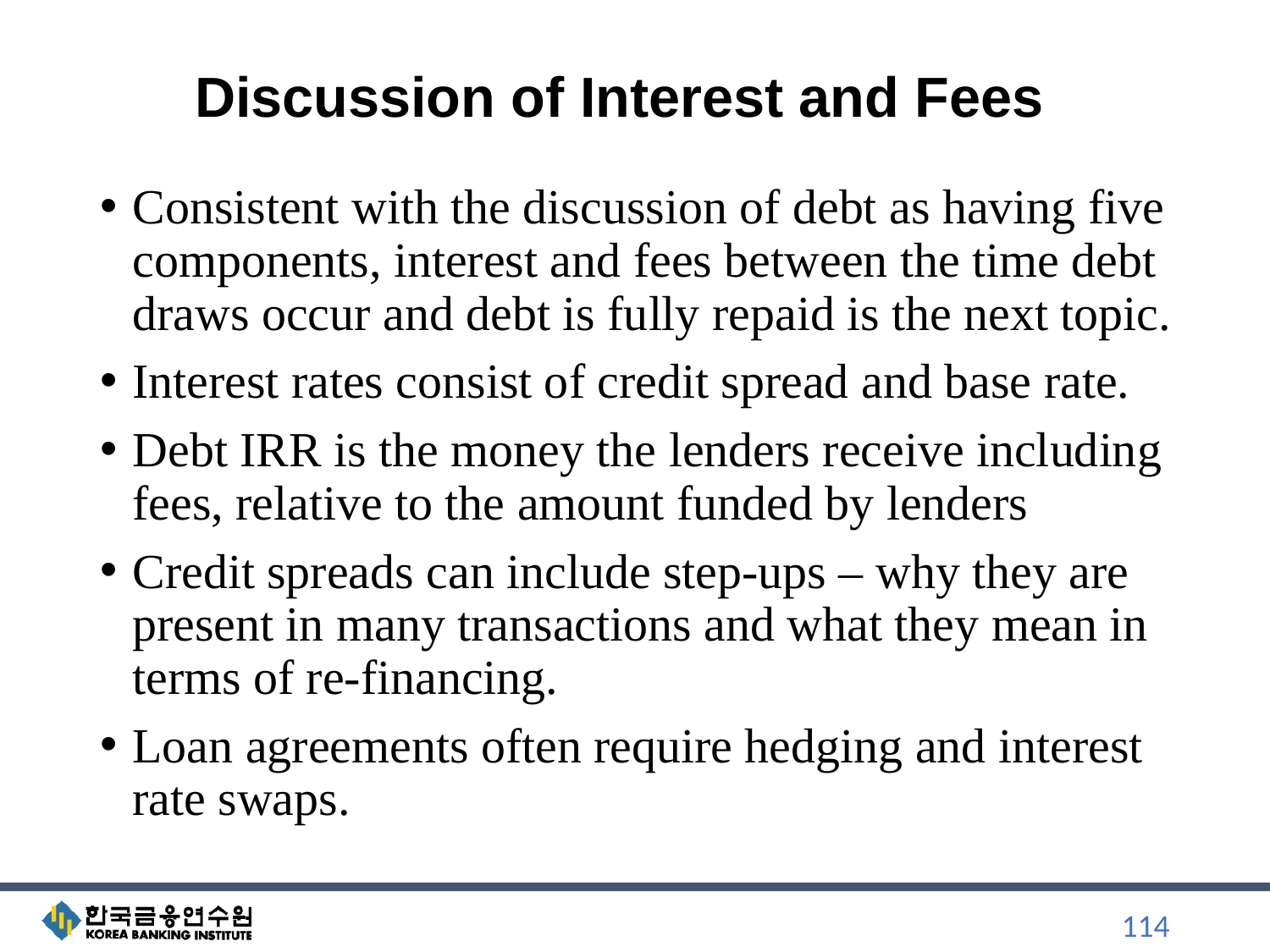

# Discussion of Interest and Fees
Consistent with the discussion of debt as having five components, interest and fees between the time debt draws occur and debt is fully repaid is the next topic.
Interest rates consist of credit spread and base rate.
Debt IRR is the money the lenders receive including fees, relative to the amount funded by lenders
Credit spreads can include step-ups – why they are present in many transactions and what they mean in terms of re-financing.
Loan agreements often require hedging and interest rate swaps.
114